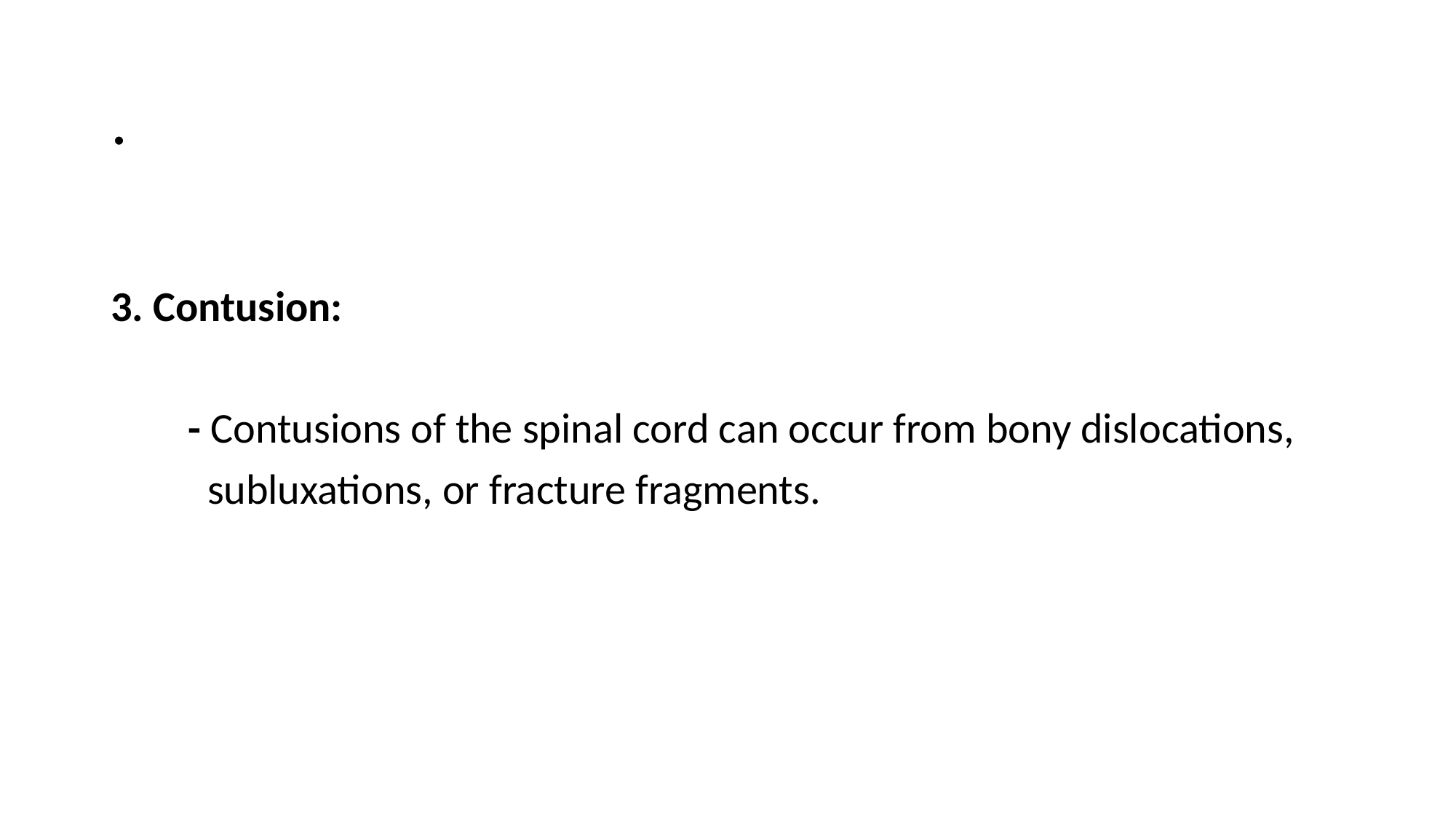

# .

3. Contusion:

        - Contusions of the spinal cord can occur from bony dislocations,
          subluxations, or fracture fragments.